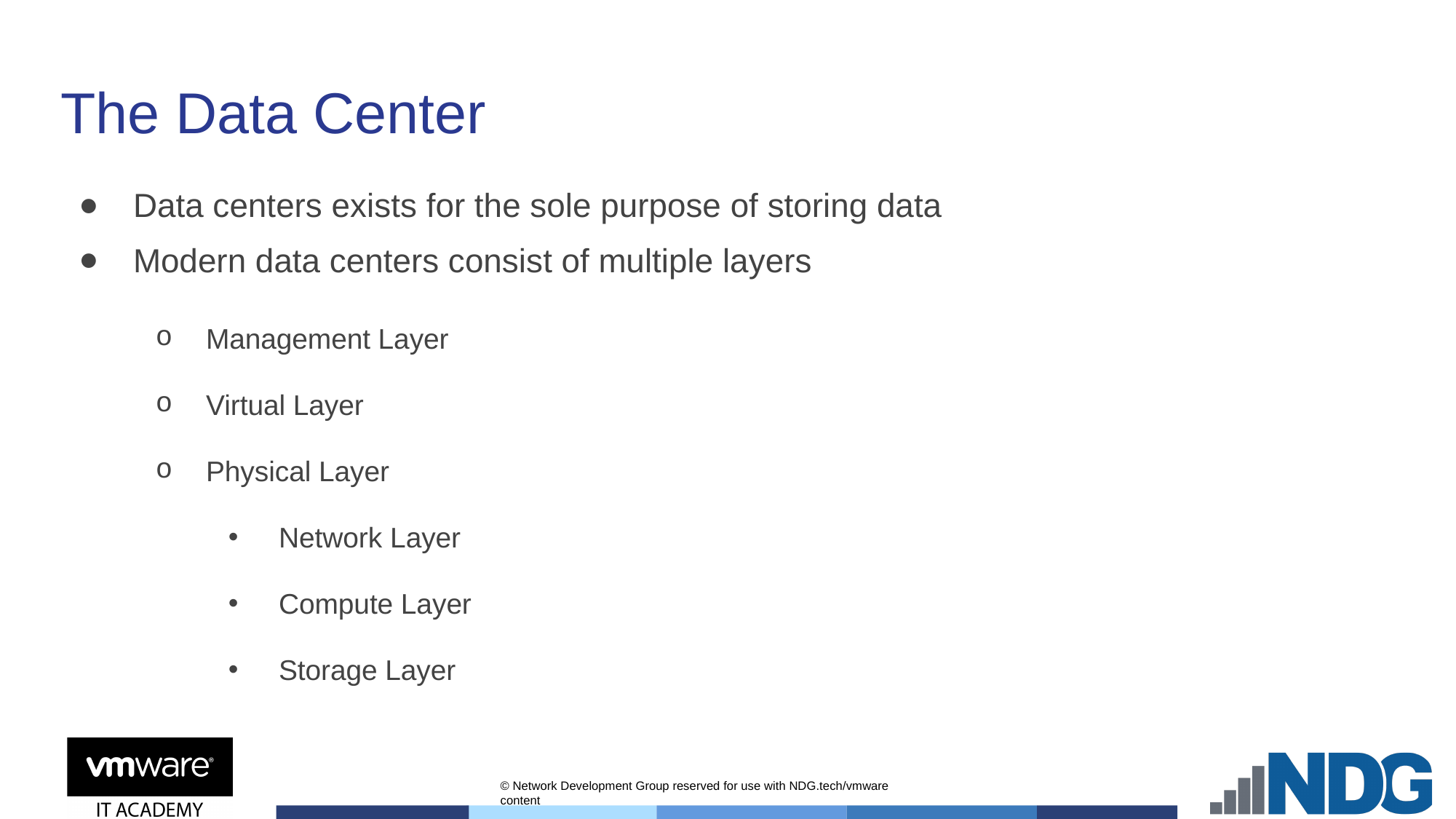

# The Data Center
Data centers exists for the sole purpose of storing data
Modern data centers consist of multiple layers
Management Layer
Virtual Layer
Physical Layer
Network Layer
Compute Layer
Storage Layer